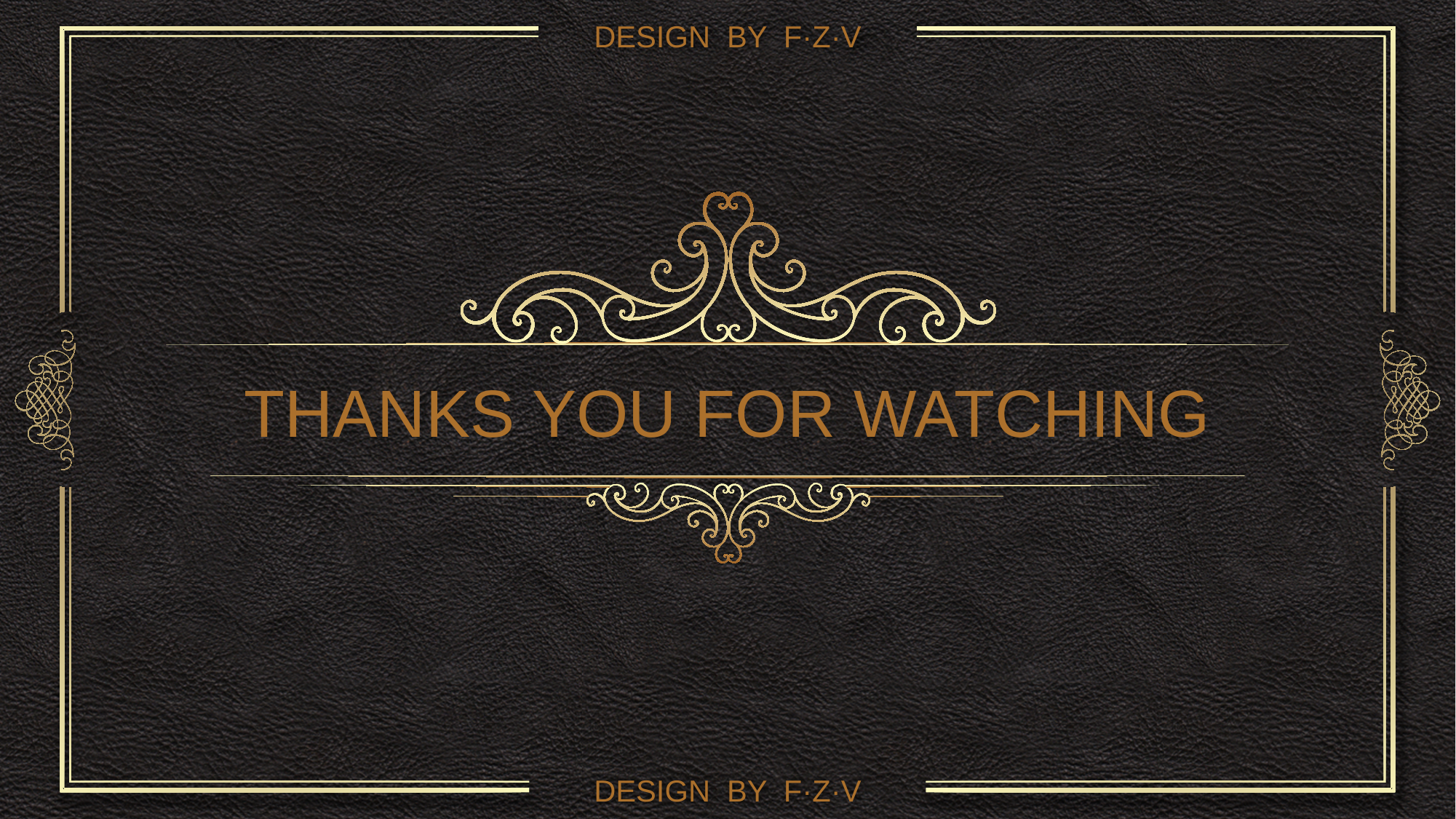

DESIGN  BY  F·Z·V

THANKS YOU FOR WATCHING

DESIGN  BY  F·Z·V